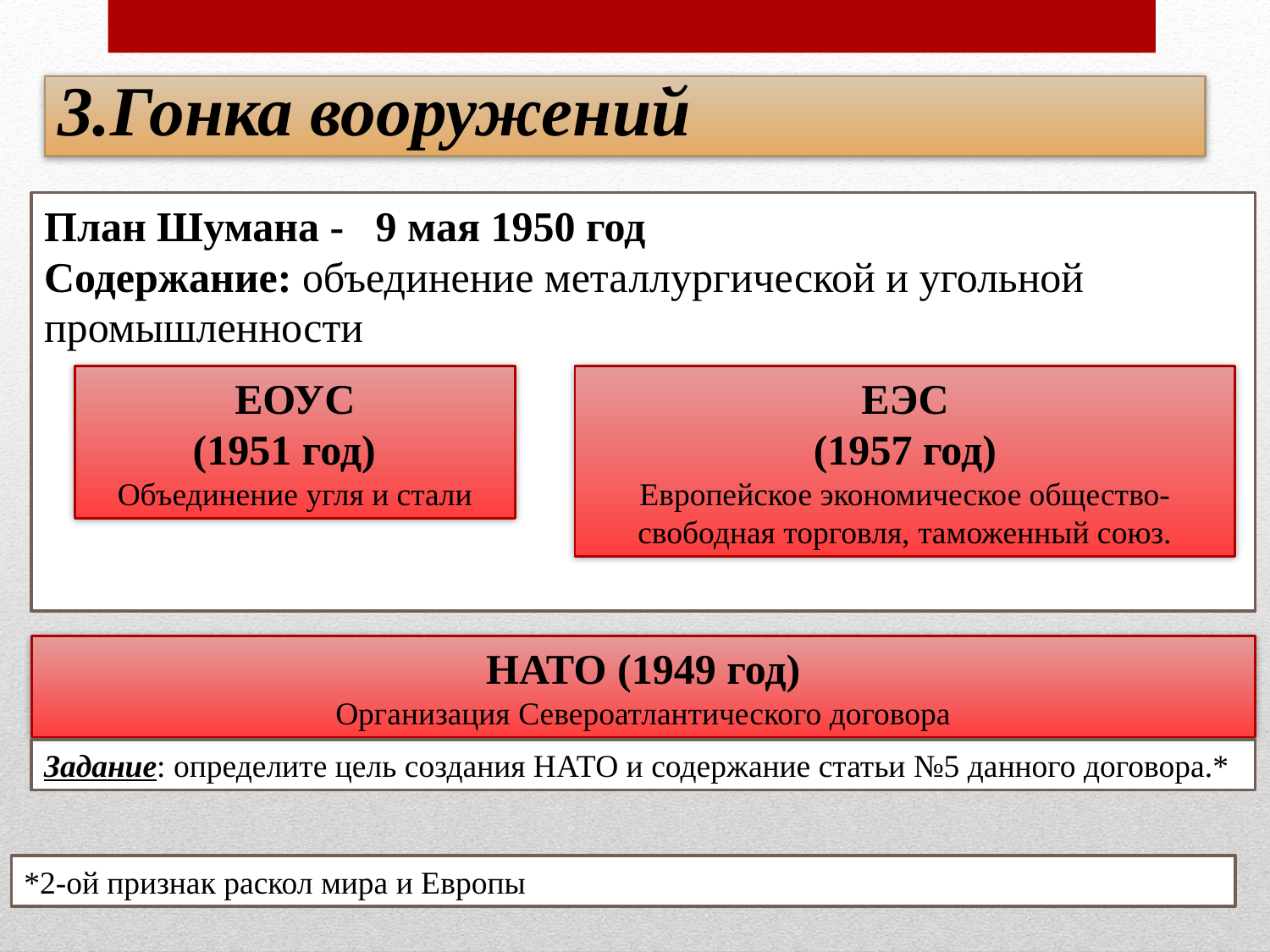

# 3.Гонка вооружений
План Шумана -   9 мая 1950 год
Содержание: объединение металлургической и угольной промышленности

ЕОУС
(1951 год)
Объединение угля и стали
ЕЭС
(1957 год)
Европейское экономическое общество- свободная торговля, таможенный союз.
НАТО (1949 год)
Организация Североатлантического договора
Задание: определите цель создания НАТО и содержание статьи №5 данного договора.*
*2-ой признак раскол мира и Европы